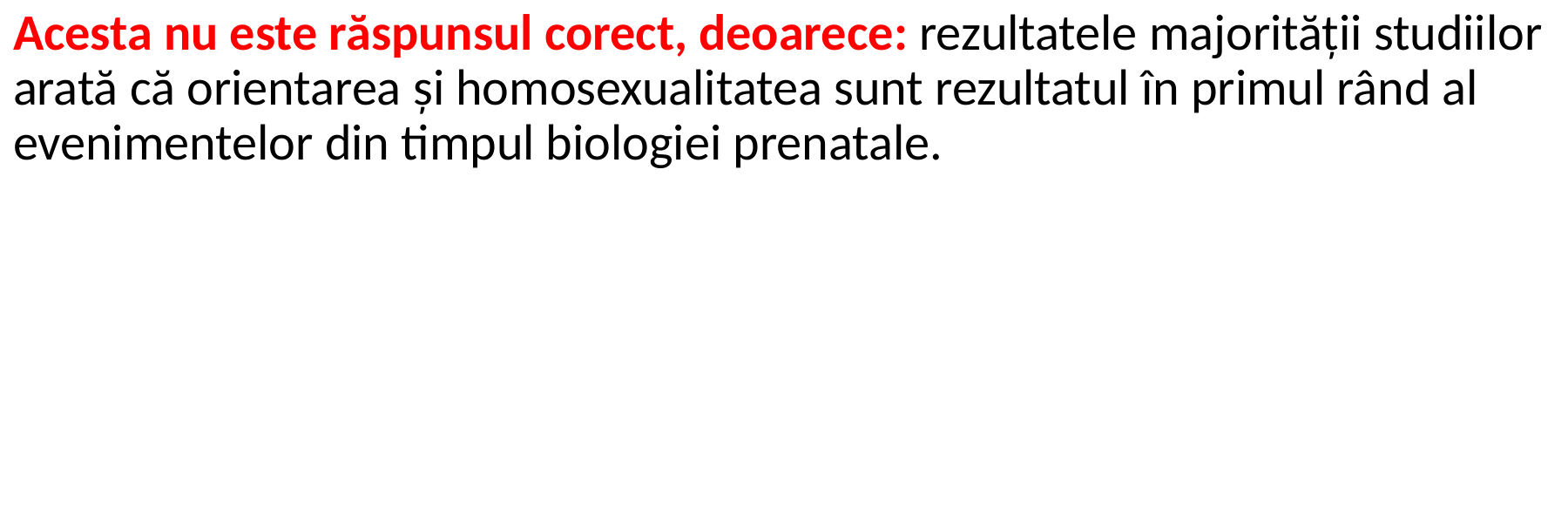

Acesta nu este răspunsul corect, deoarece: rezultatele majorității studiilor arată că orientarea și homosexualitatea sunt rezultatul în primul rând al evenimentelor din timpul biologiei prenatale.